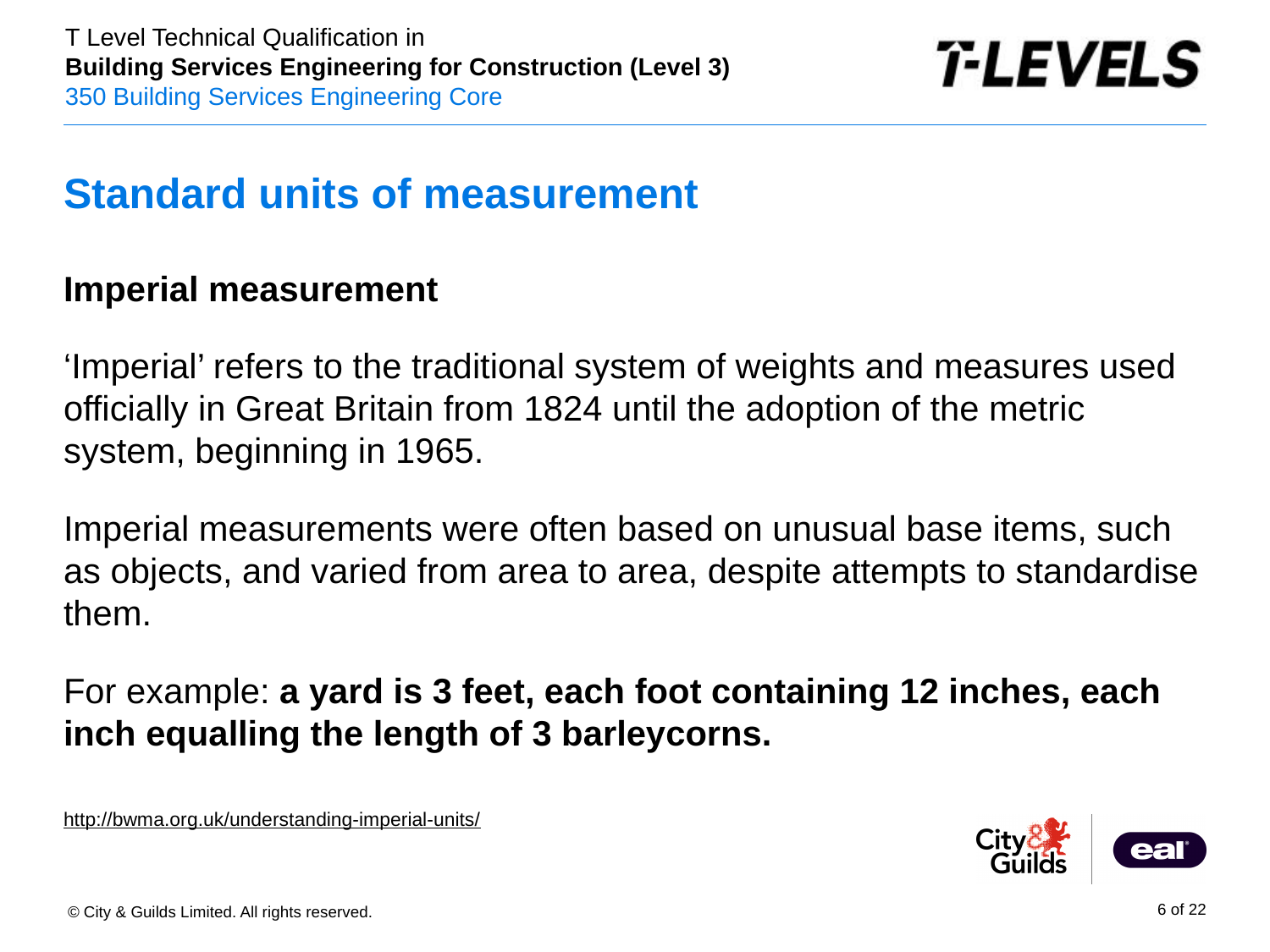

# Standard units of measurement
Imperial measurement
‘Imperial’ refers to the traditional system of weights and measures used officially in Great Britain from 1824 until the adoption of the metric system, beginning in 1965.
Imperial measurements were often based on unusual base items, such as objects, and varied from area to area, despite attempts to standardise them.
For example: a yard is 3 feet, each foot containing 12 inches, each inch equalling the length of 3 barleycorns.
http://bwma.org.uk/understanding-imperial-units/